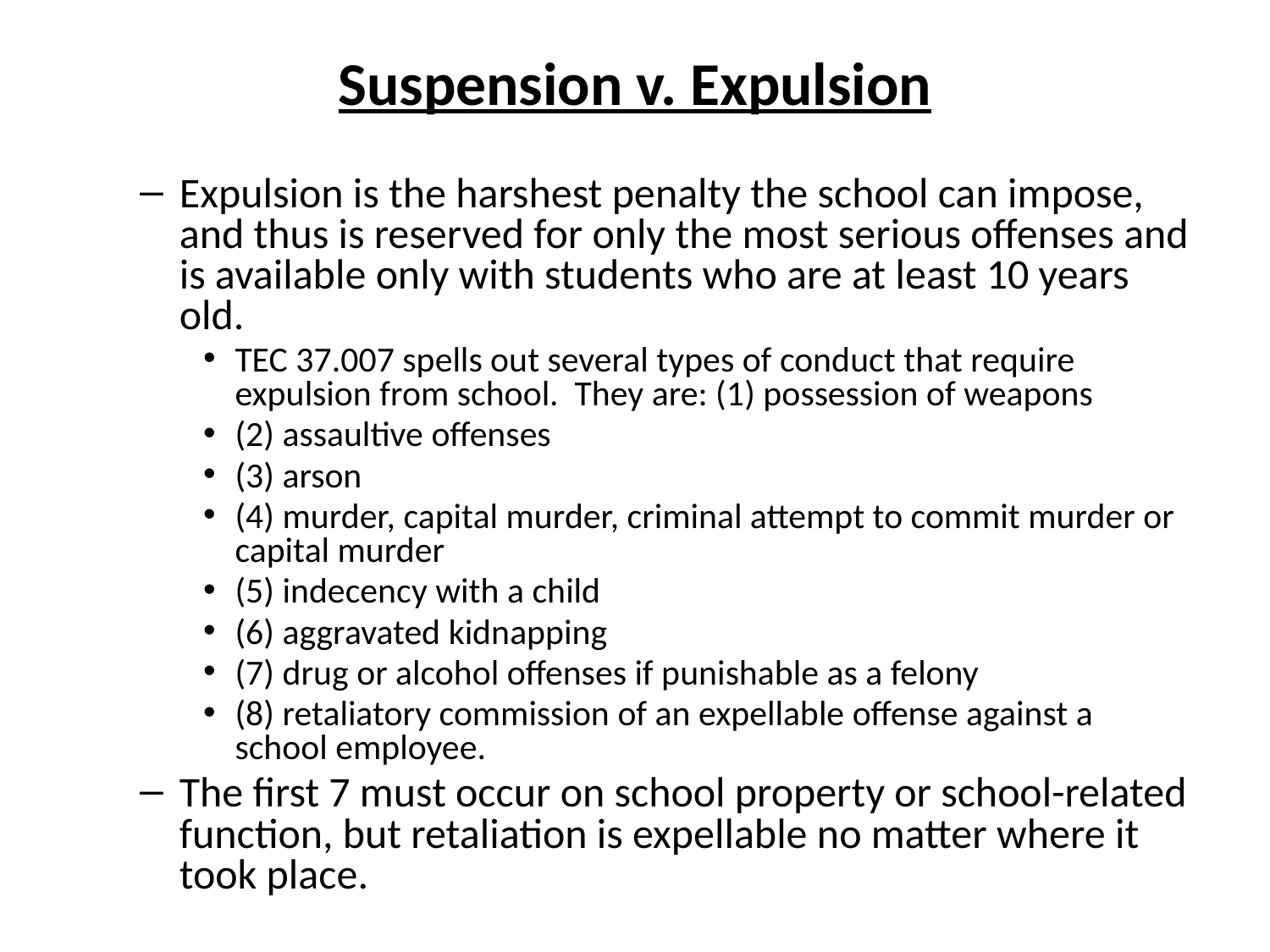

# Suspension v. Expulsion
Expulsion is the harshest penalty the school can impose, and thus is reserved for only the most serious offenses and is available only with students who are at least 10 years old.
TEC 37.007 spells out several types of conduct that require expulsion from school.  They are: (1) possession of weapons
(2) assaultive offenses
(3) arson
(4) murder, capital murder, criminal attempt to commit murder or capital murder
(5) indecency with a child
(6) aggravated kidnapping
(7) drug or alcohol offenses if punishable as a felony
(8) retaliatory commission of an expellable offense against a school employee.
The first 7 must occur on school property or school-related function, but retaliation is expellable no matter where it took place.